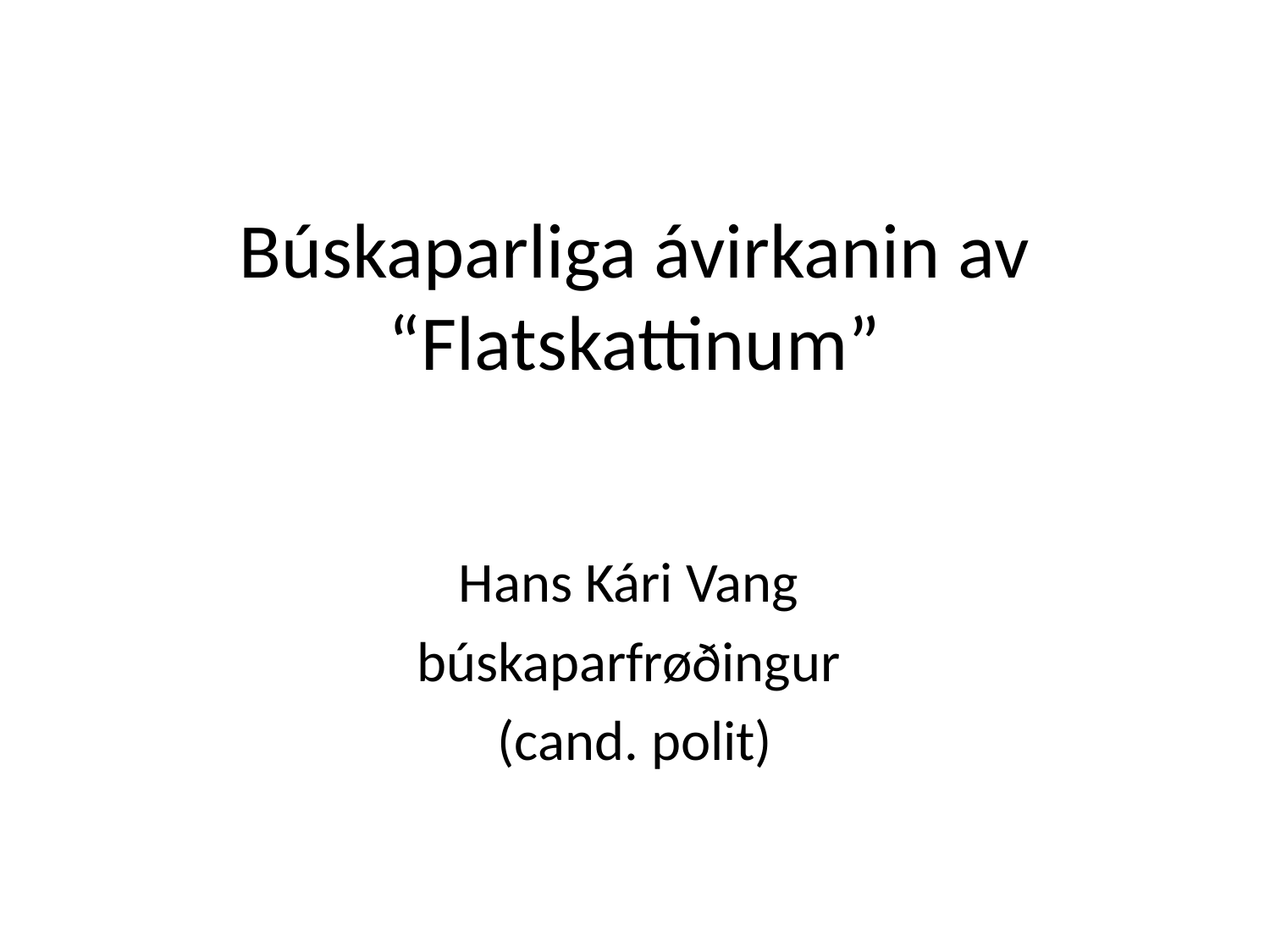

# Búskaparliga ávirkanin av “Flatskattinum”
Hans Kári Vang
búskaparfrøðingur
(cand. polit)